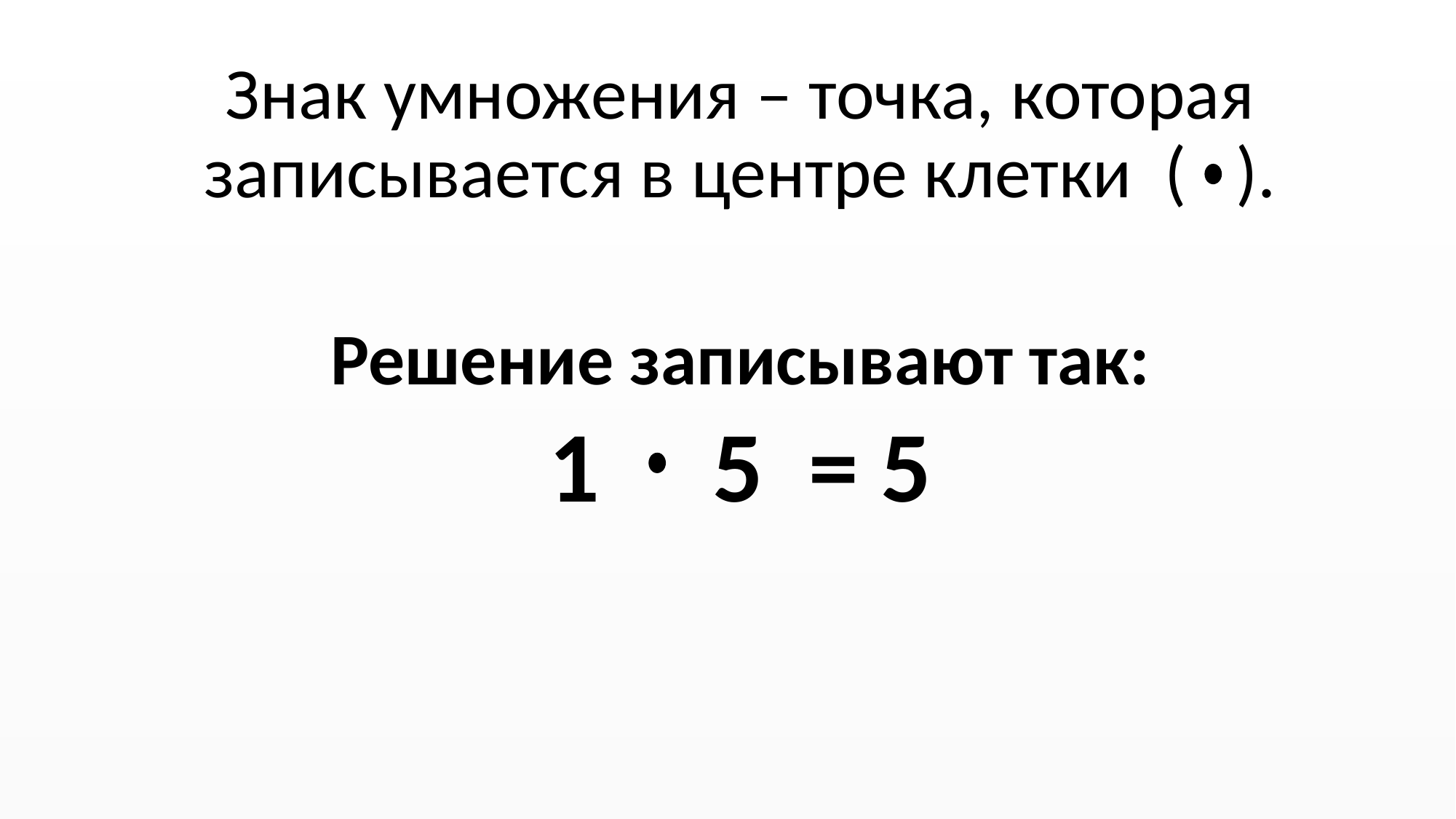

Знак умножения – точка, которая записывается в центре клетки  (   ).

Решение записывают так:
1     5  = 5